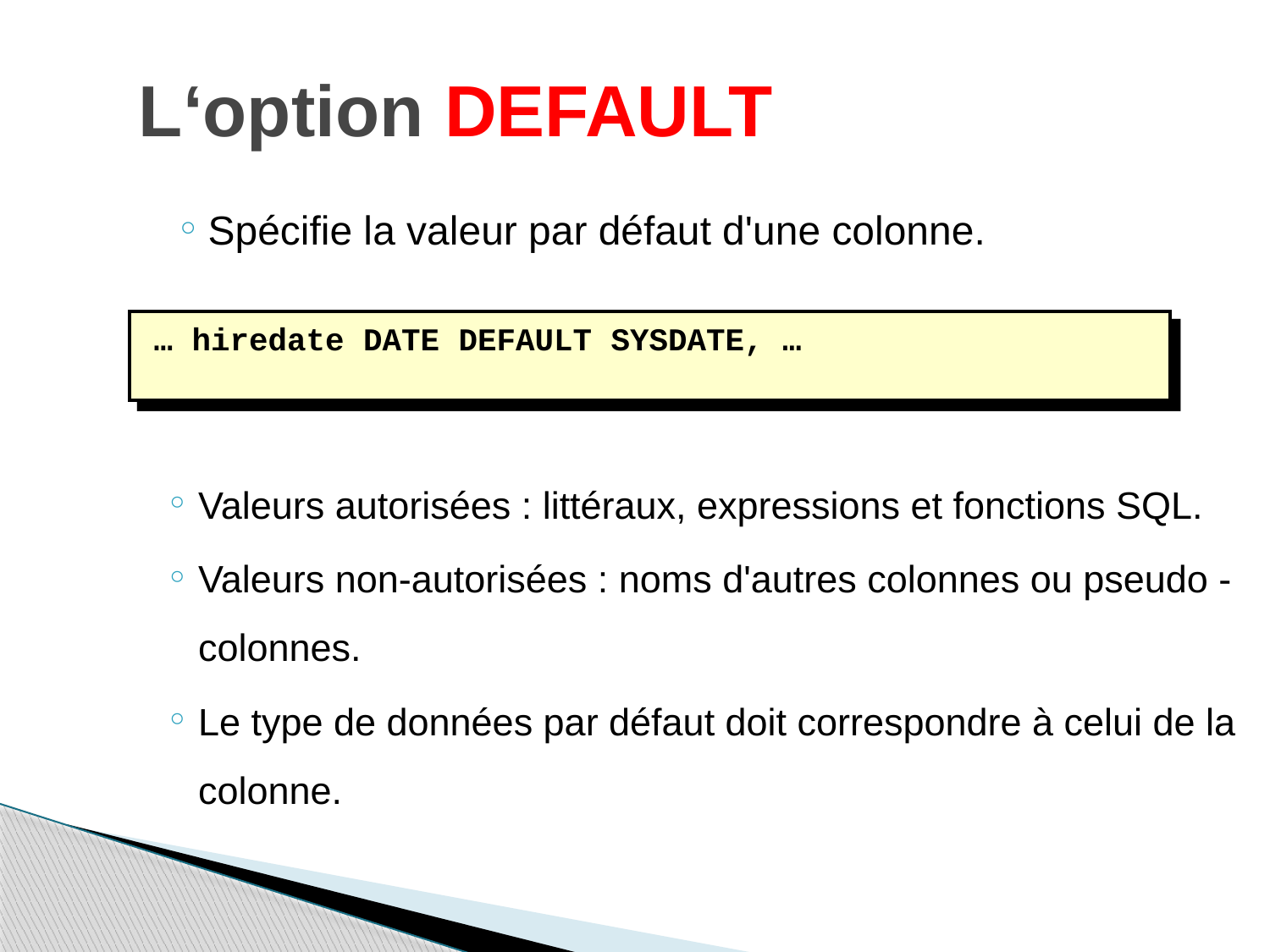

# L‘option DEFAULT
Spécifie la valeur par défaut d'une colonne.

… hiredate DATE DEFAULT SYSDATE, …
Valeurs autorisées : littéraux, expressions et fonctions SQL.
Valeurs non-autorisées : noms d'autres colonnes ou pseudo - colonnes.
Le type de données par défaut doit correspondre à celui de la colonne.